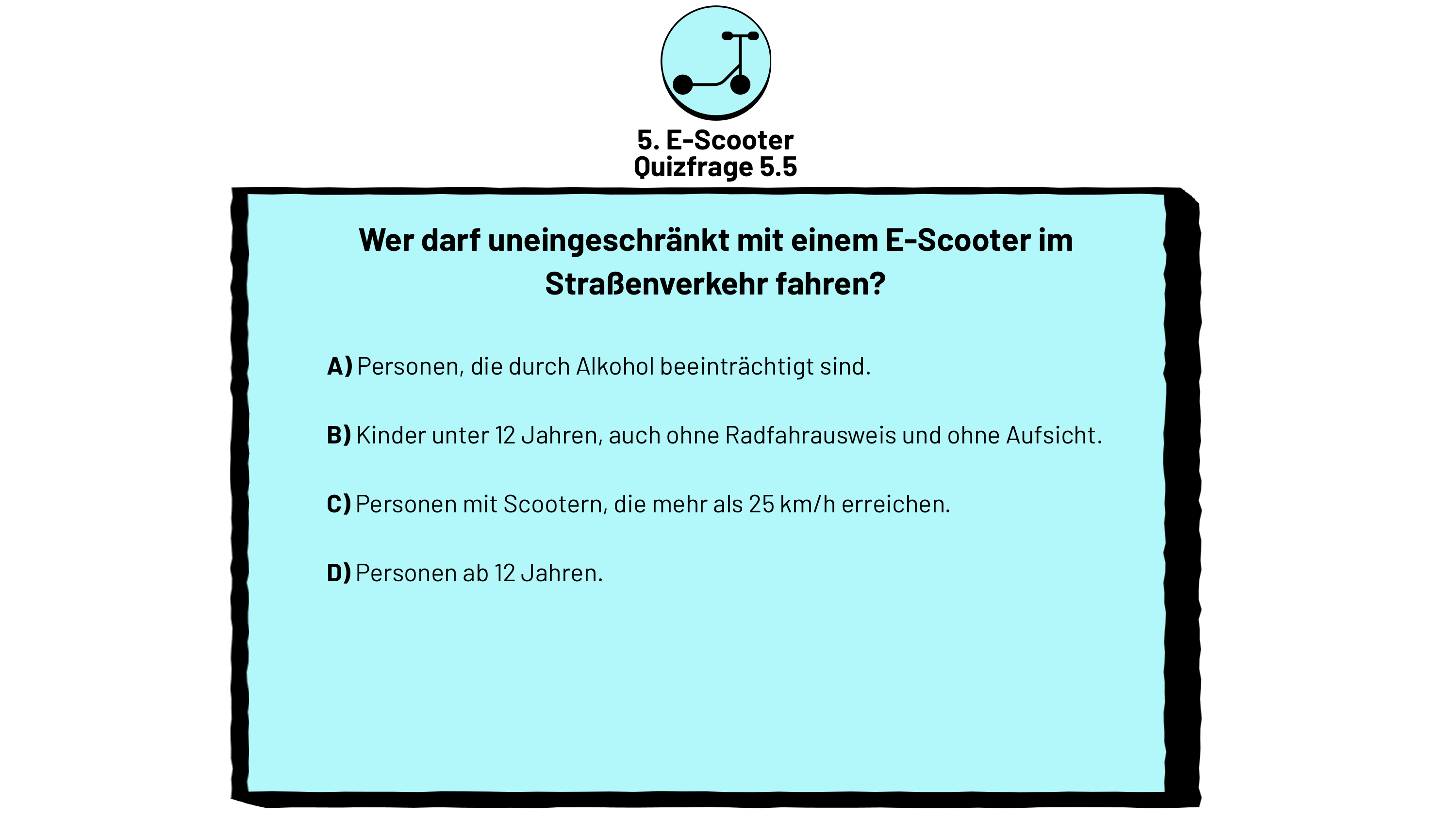

5. E-Scooter
Quizfrage 5.5
Wer darf uneingeschränkt mit einem E-Scooter im Straßenverkehr fahren?

A) Personen, die durch Alkohol beeinträchtigt sind.

B) Kinder unter 12 Jahren, auch ohne Radfahrausweis und ohne Aufsicht.

C) Personen mit Scootern, die mehr als 25 km/h erreichen.

D) Personen ab 12 Jahren.